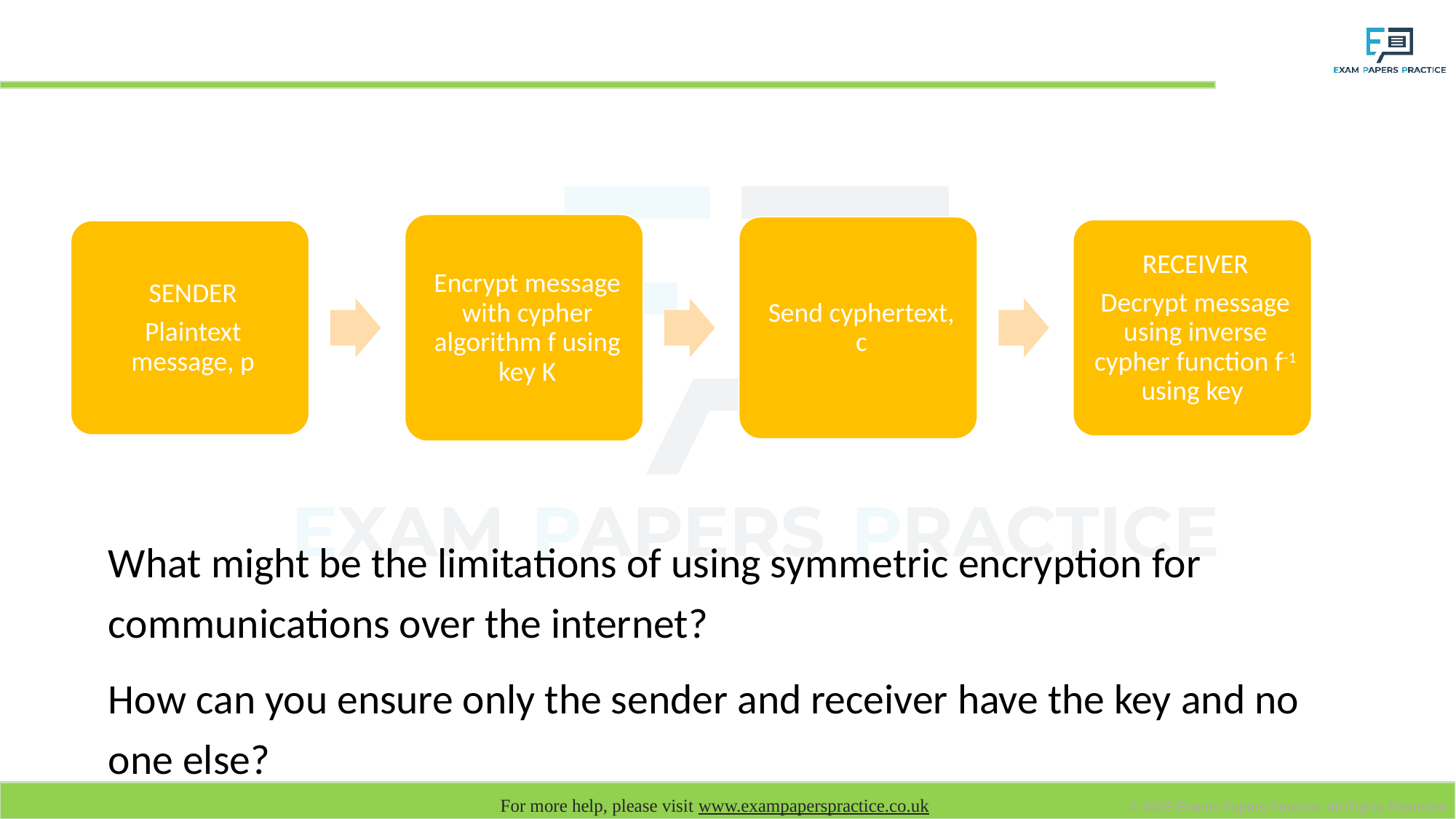

# Symmetric encryption
SENDER
Plaintext message, p

Encrypt message with cypher algorithm f using key K

Send cyphertext, c

RECEIVER
Decrypt message using inverse cypher function f-1 using key

What might be the limitations of using symmetric encryption for communications over the internet?
How can you ensure only the sender and receiver have the key and no one else?